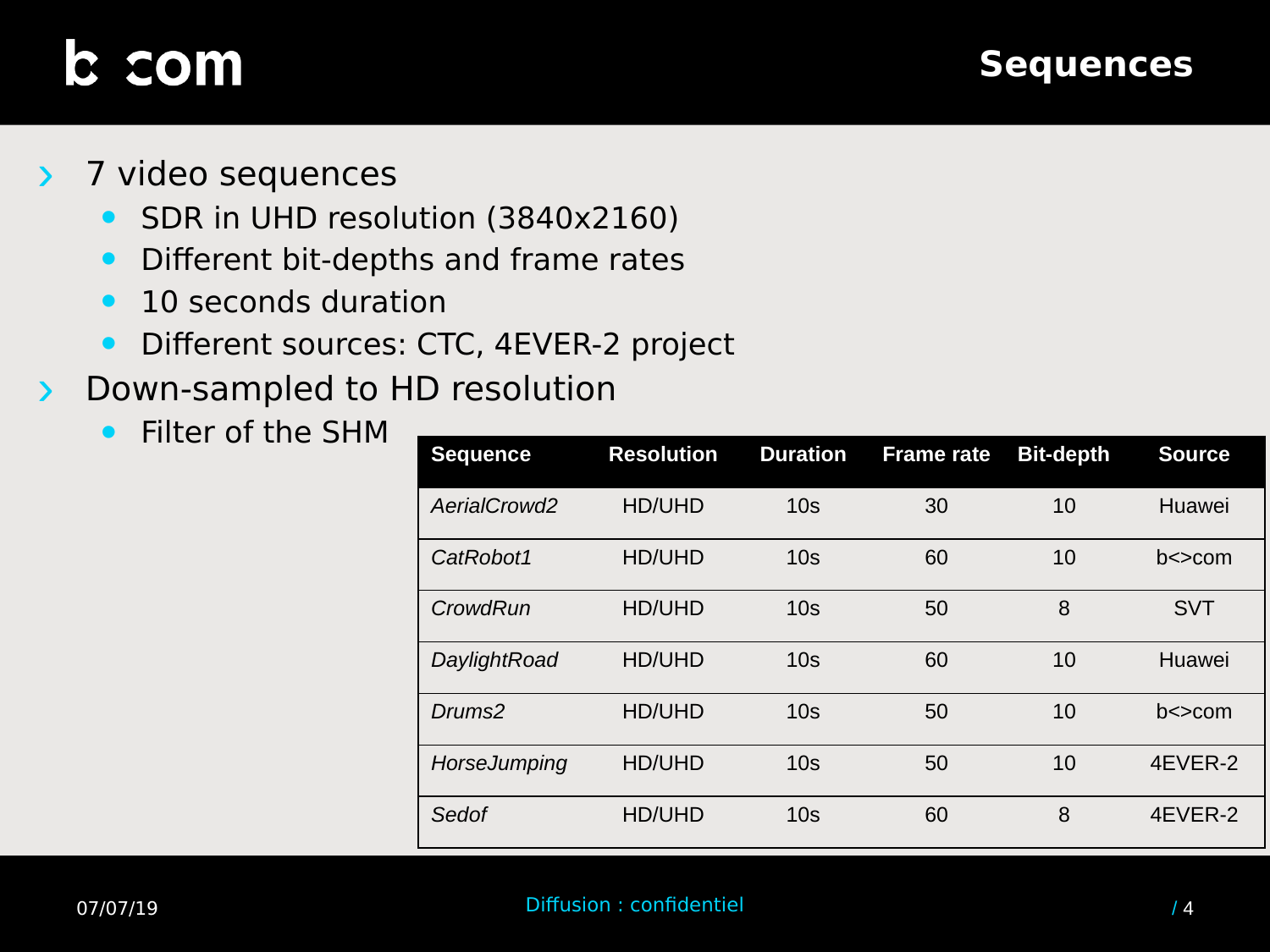

# Sequences

7 video sequences
SDR in UHD resolution (3840x2160)
Different bit-depths and frame rates
10 seconds duration
Different sources: CTC, 4EVER-2 project
Down-sampled to HD resolution
Filter of the SHM
| Sequence | Resolution | Duration | Frame rate | Bit-depth | Source |
| --- | --- | --- | --- | --- | --- |
| AerialCrowd2 | HD/UHD | 10s | 30 | 10 | Huawei |
| CatRobot1 | HD/UHD | 10s | 60 | 10 | b<>com |
| CrowdRun | HD/UHD | 10s | 50 | 8 | SVT |
| DaylightRoad | HD/UHD | 10s | 60 | 10 | Huawei |
| Drums2 | HD/UHD | 10s | 50 | 10 | b<>com |
| HorseJumping | HD/UHD | 10s | 50 | 10 | 4EVER-2 |
| Sedof | HD/UHD | 10s | 60 | 8 | 4EVER-2 |